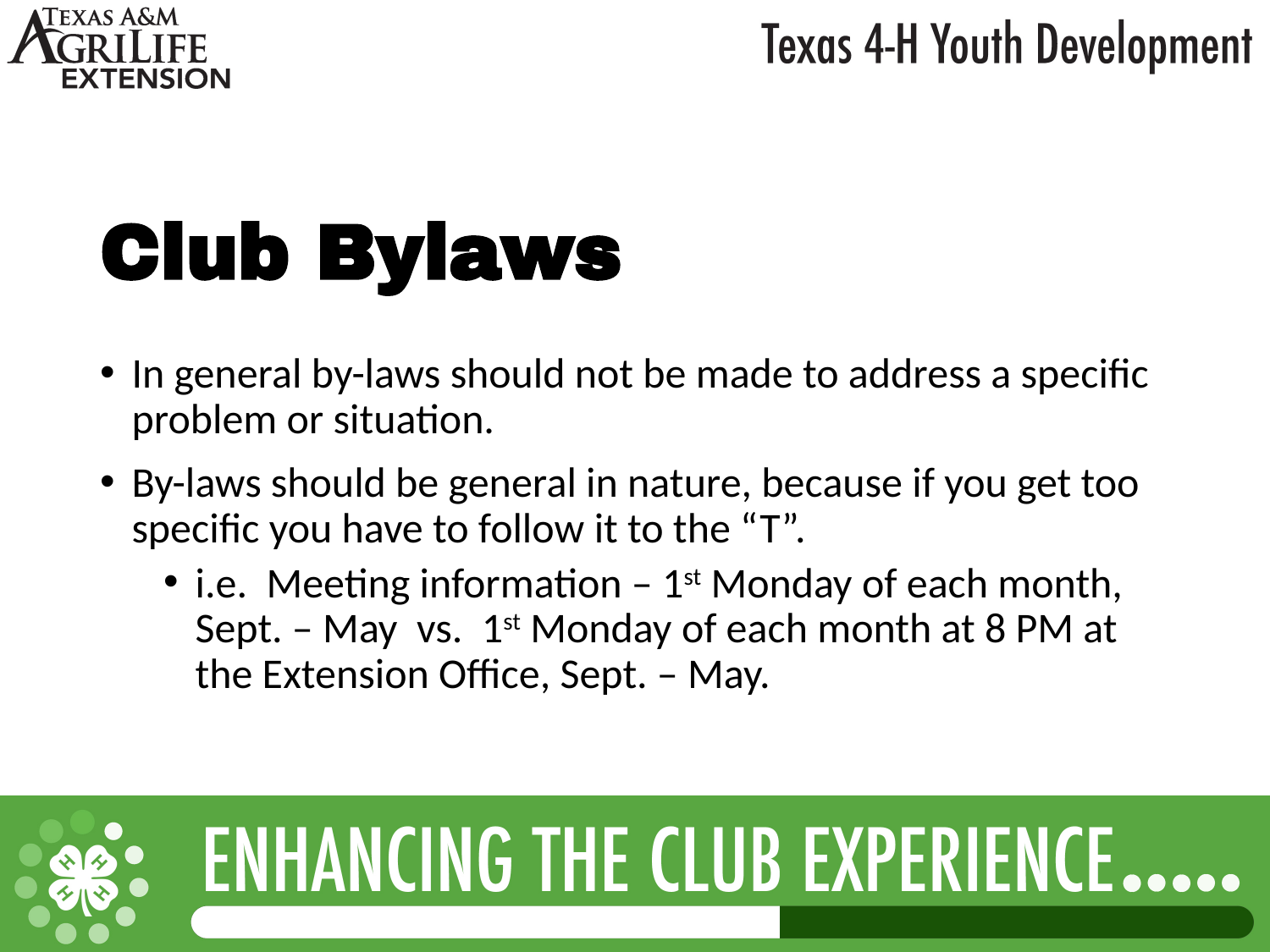

Club Bylaws
In general by-laws should not be made to address a specific problem or situation.
By-laws should be general in nature, because if you get too specific you have to follow it to the “T”.
i.e.  Meeting information – 1st Monday of each month, Sept. – May  vs.  1st Monday of each month at 8 PM at the Extension Office, Sept. – May.